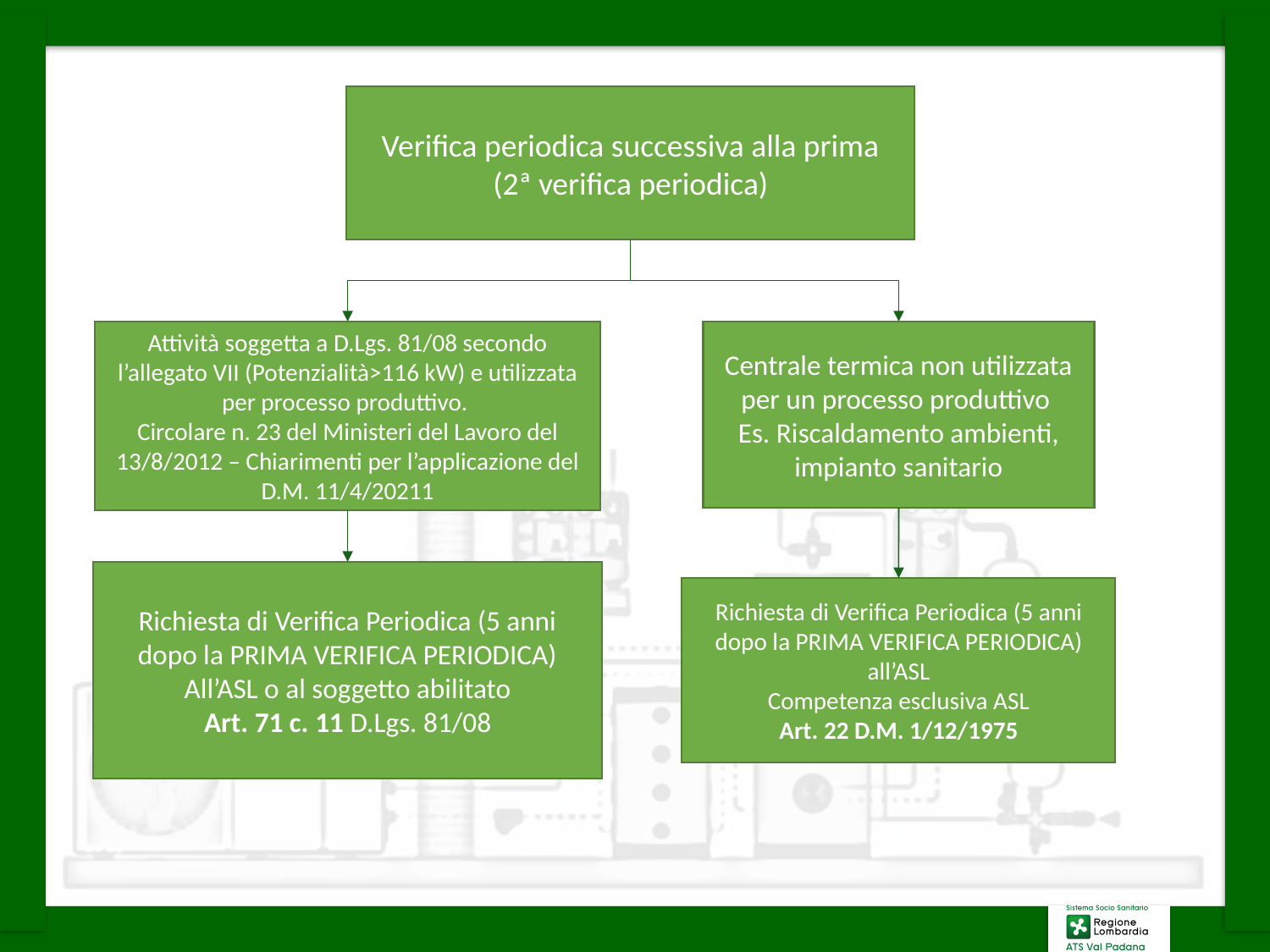

Verifica periodica successiva alla prima (2ª verifica periodica)
Attività soggetta a D.Lgs. 81/08 secondo l’allegato VII (Potenzialità>116 kW) e utilizzata per processo produttivo.
Circolare n. 23 del Ministeri del Lavoro del 13/8/2012 – Chiarimenti per l’applicazione del D.M. 11/4/20211
Centrale termica non utilizzata per un processo produttivo
Es. Riscaldamento ambienti, impianto sanitario
Richiesta di Verifica Periodica (5 anni dopo la PRIMA VERIFICA PERIODICA)
All’ASL o al soggetto abilitato
Art. 71 c. 11 D.Lgs. 81/08
Richiesta di Verifica Periodica (5 anni dopo la PRIMA VERIFICA PERIODICA) all’ASL
Competenza esclusiva ASL
Art. 22 D.M. 1/12/1975